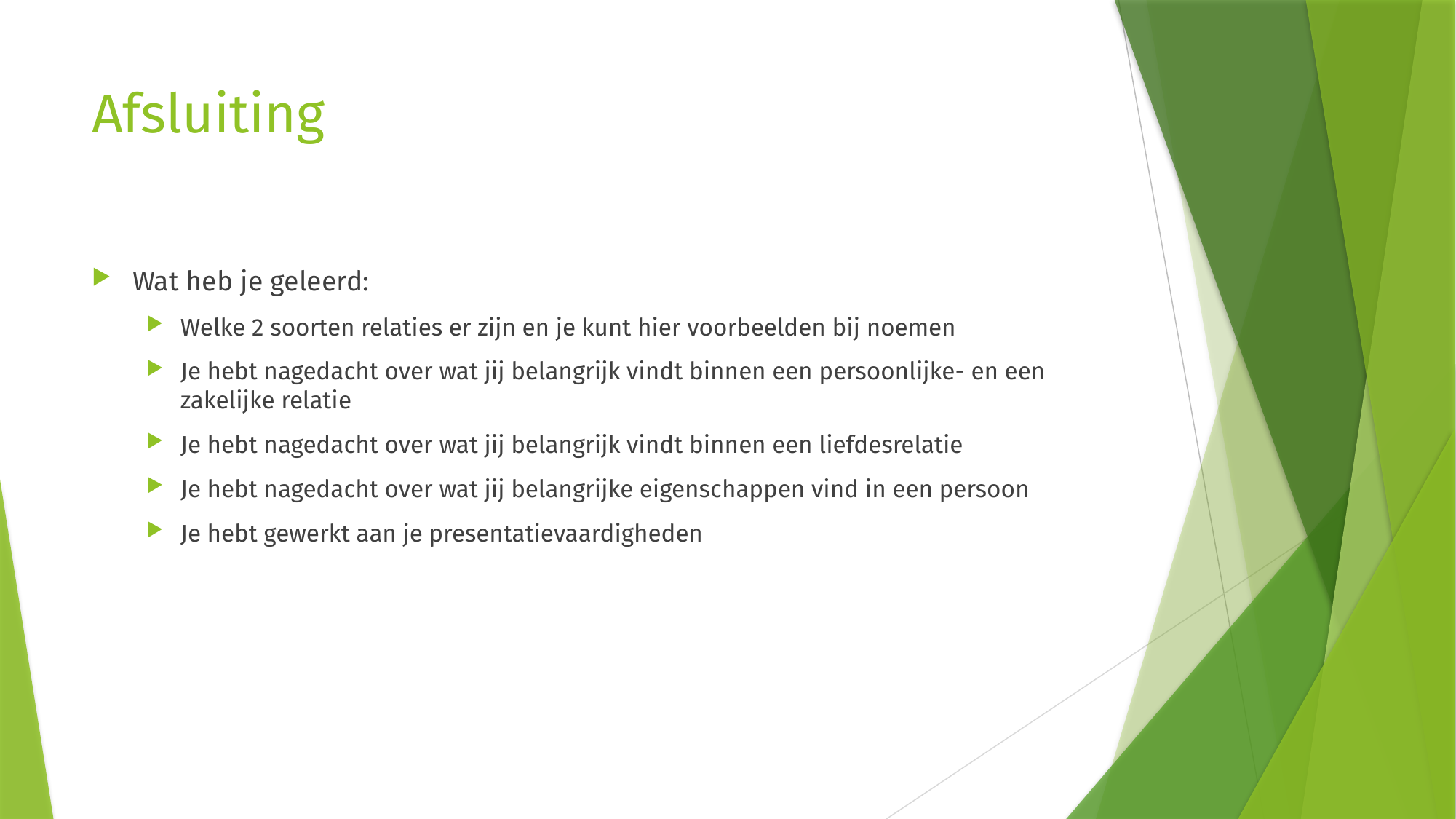

# Afsluiting
Wat heb je geleerd:
Welke 2 soorten relaties er zijn en je kunt hier voorbeelden bij noemen
Je hebt nagedacht over wat jij belangrijk vindt binnen een persoonlijke- en een zakelijke relatie
Je hebt nagedacht over wat jij belangrijk vindt binnen een liefdesrelatie
Je hebt nagedacht over wat jij belangrijke eigenschappen vind in een persoon
Je hebt gewerkt aan je presentatievaardigheden